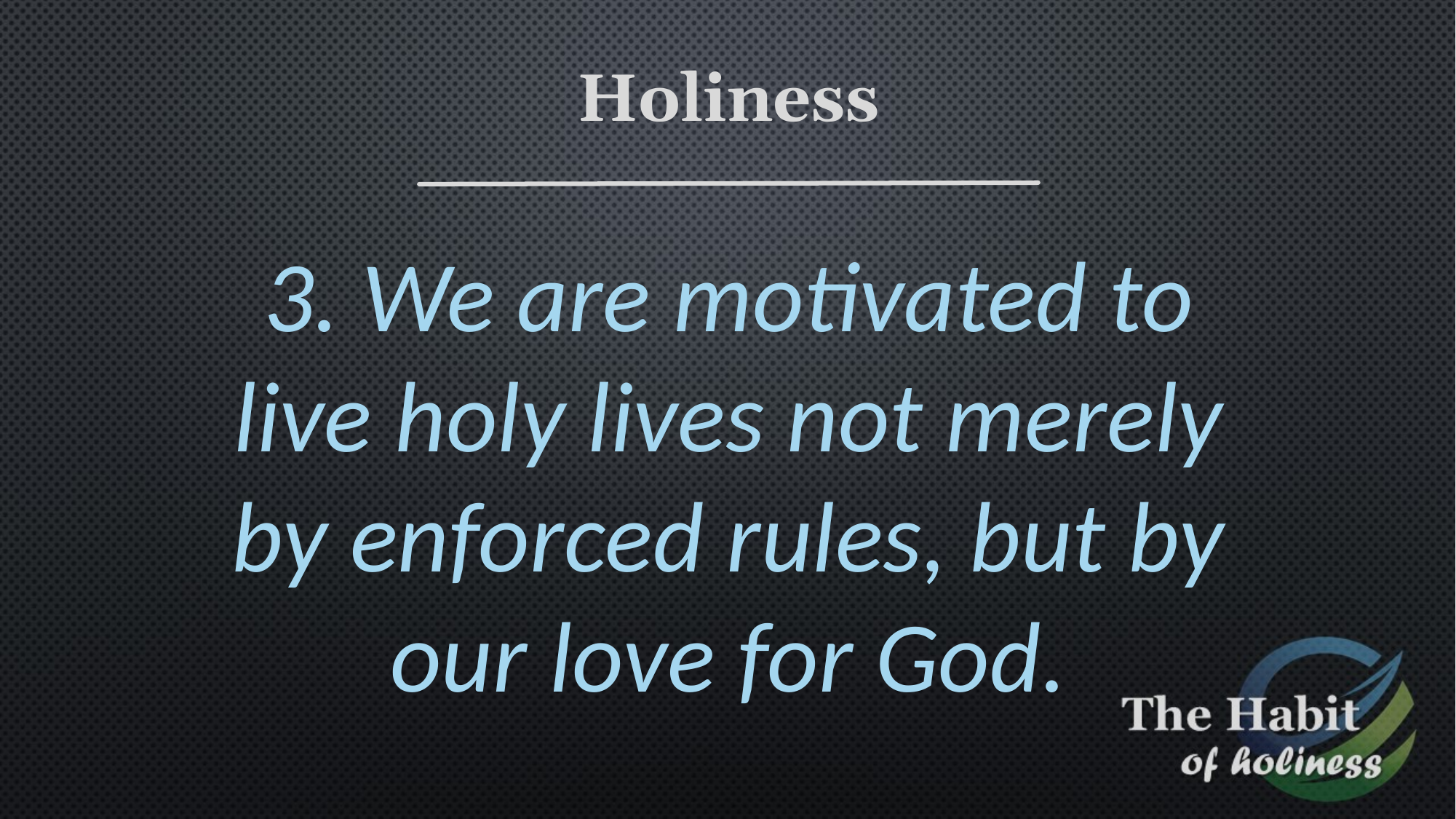

Holiness
3. We are motivated to live holy lives not merely by enforced rules, but by our love for God.